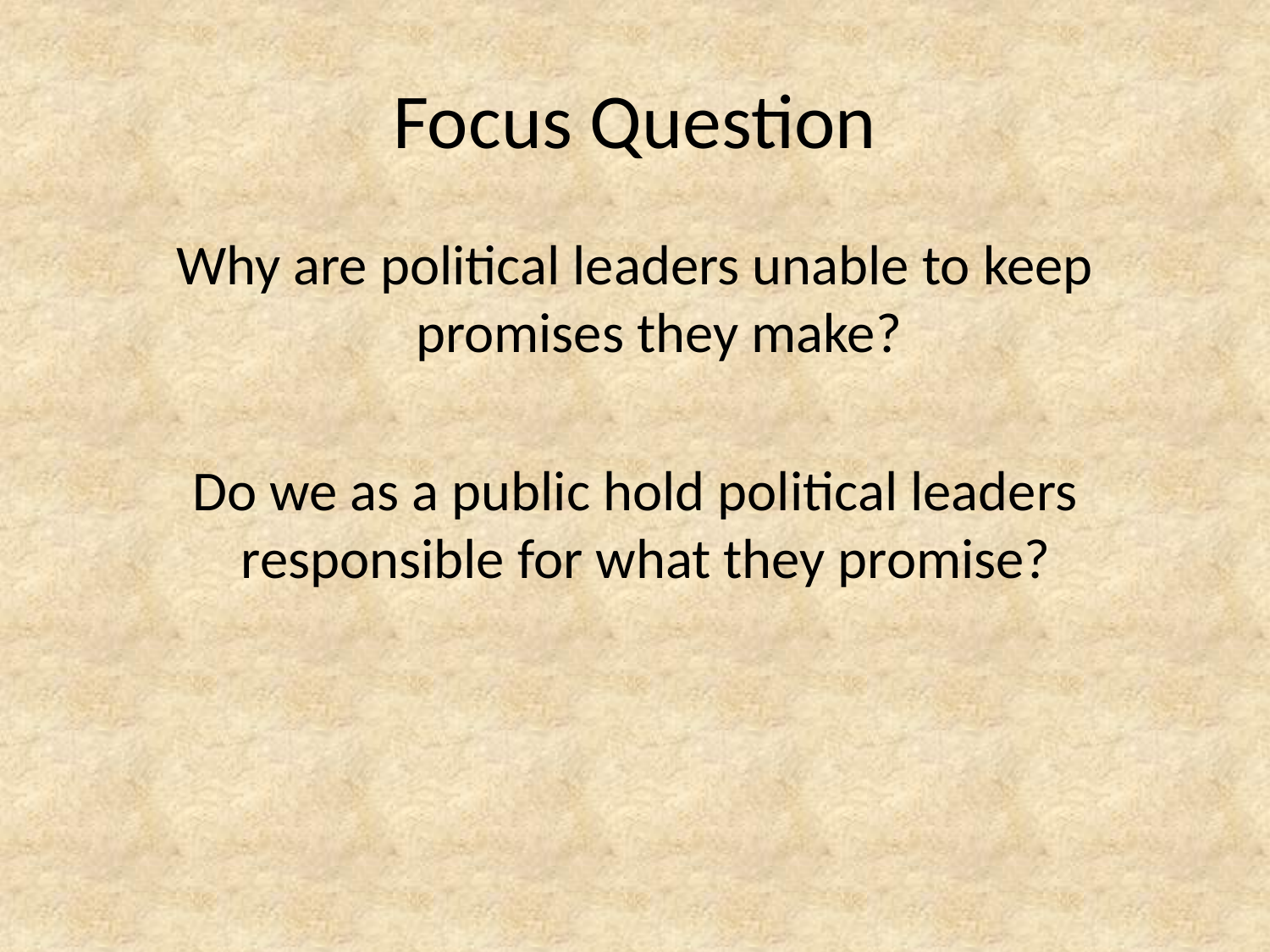

# Focus Question
Why are political leaders unable to keep promises they make?

Do we as a public hold political leaders responsible for what they promise?